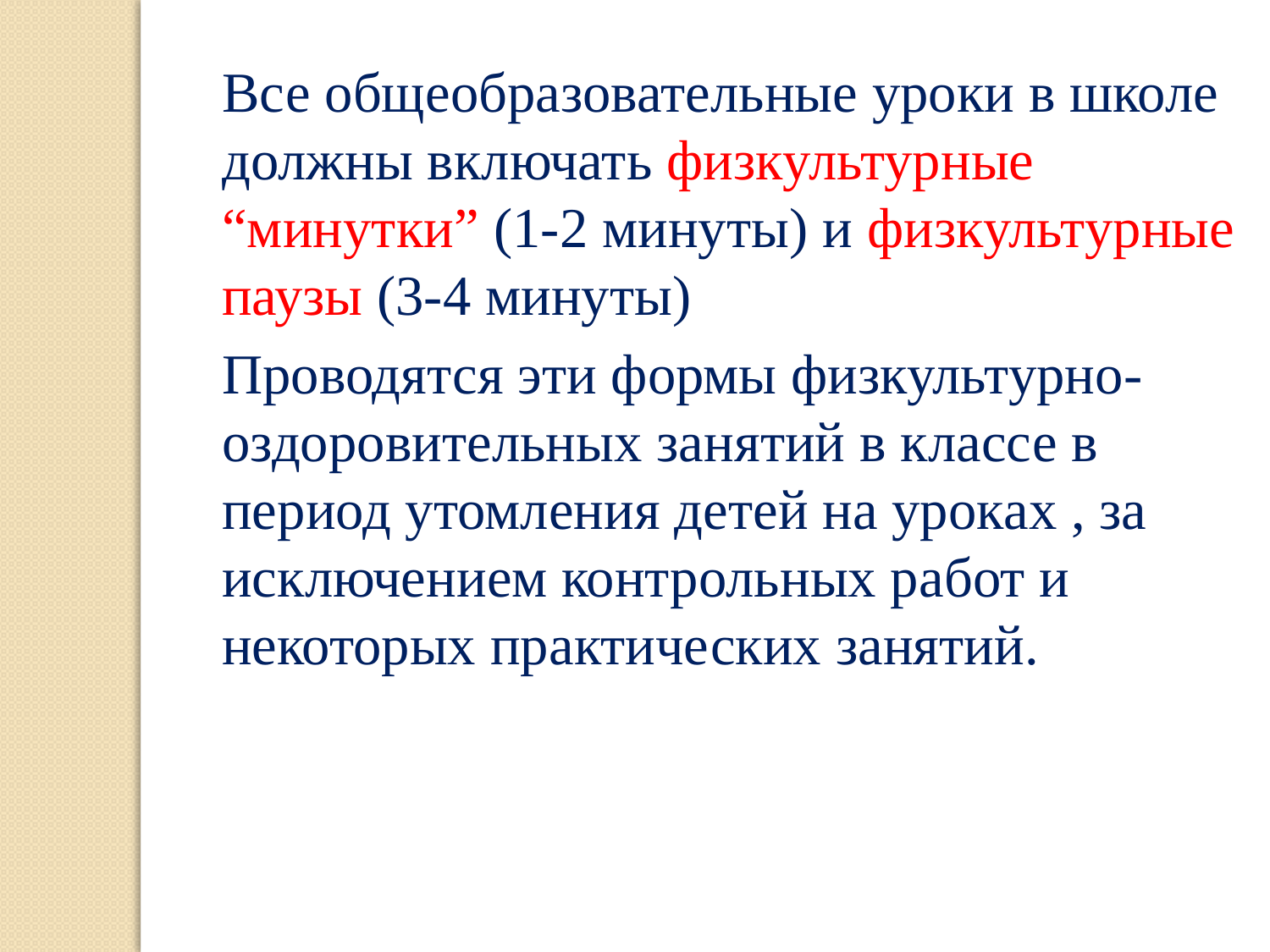

Все общеобразовательные уроки в школе должны включать физкультурные “минутки” (1-2 минуты) и физкультурные паузы (3-4 минуты)
	Проводятся эти формы физкультурно-оздоровительных занятий в классе в период утомления детей на уроках , за исключением контрольных работ и некоторых практических занятий.